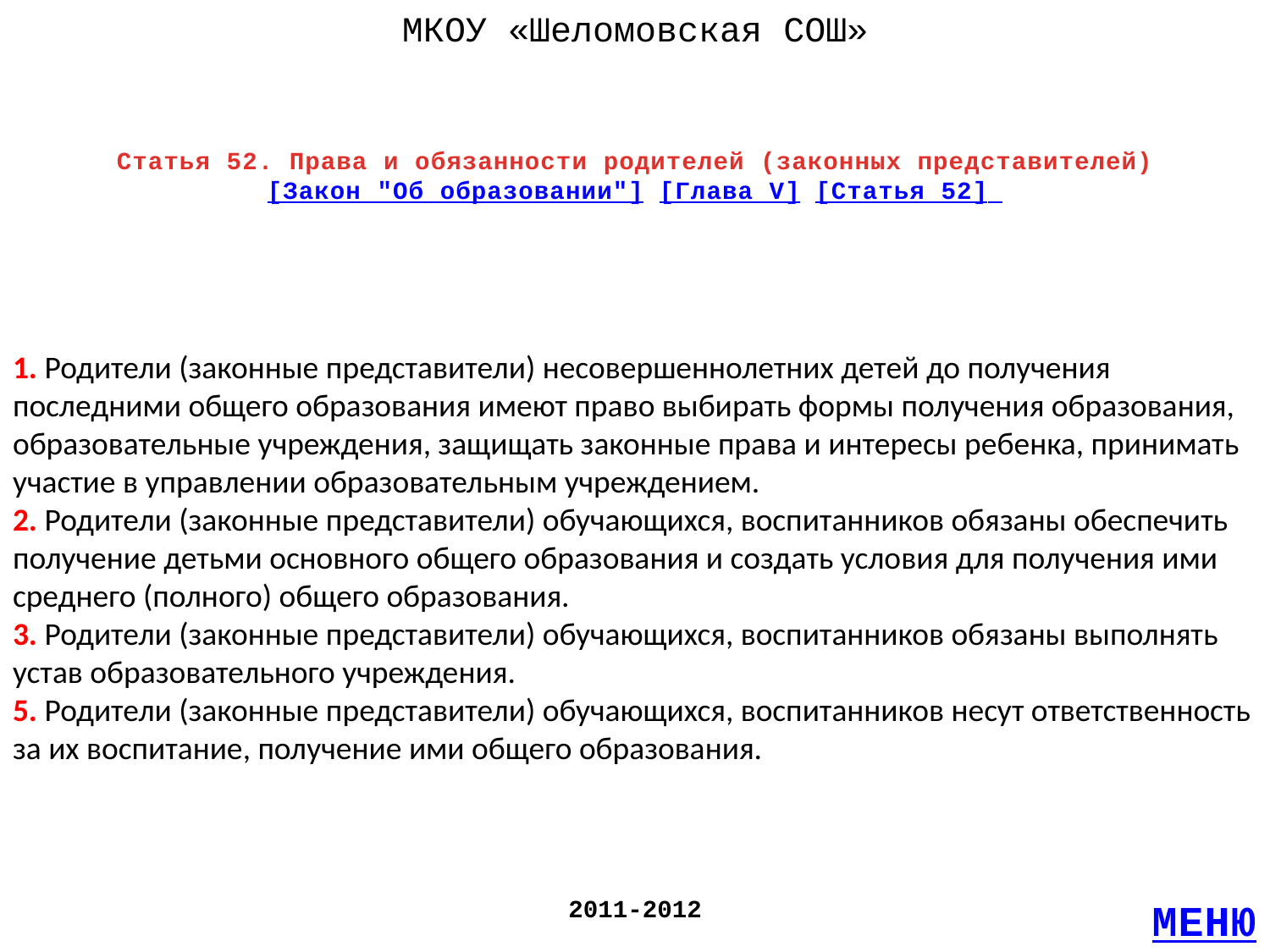

МКОУ «Шеломовская СОШ»
Статья 52. Права и обязанности родителей (законных представителей)
[Закон "Об образовании"] [Глава V] [Статья 52]
1. Родители (законные представители) несовершеннолетних детей до получения последними общего образования имеют право выбирать формы получения образования, образовательные учреждения, защищать законные права и интересы ребенка, принимать участие в управлении образовательным учреждением.
2. Родители (законные представители) обучающихся, воспитанников обязаны обеспечить получение детьми основного общего образования и создать условия для получения ими среднего (полного) общего образования.
3. Родители (законные представители) обучающихся, воспитанников обязаны выполнять устав образовательного учреждения.
5. Родители (законные представители) обучающихся, воспитанников несут ответственность за их воспитание, получение ими общего образования.

2011-2012
МЕНЮ